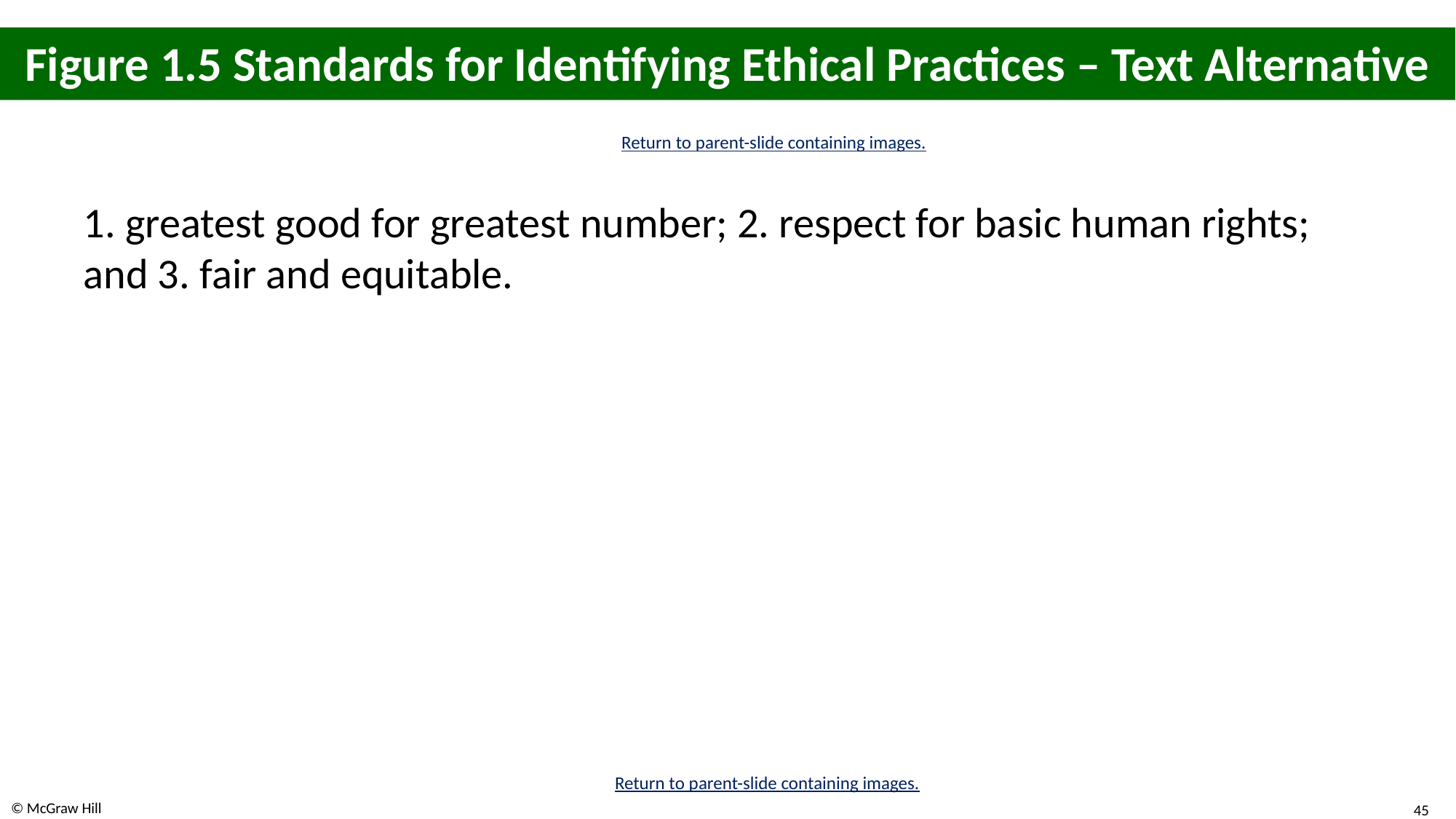

# Figure 1.5 Standards for Identifying Ethical Practices – Text Alternative
Return to parent-slide containing images.
1. greatest good for greatest number; 2. respect for basic human rights; and 3. fair and equitable.
Return to parent-slide containing images.